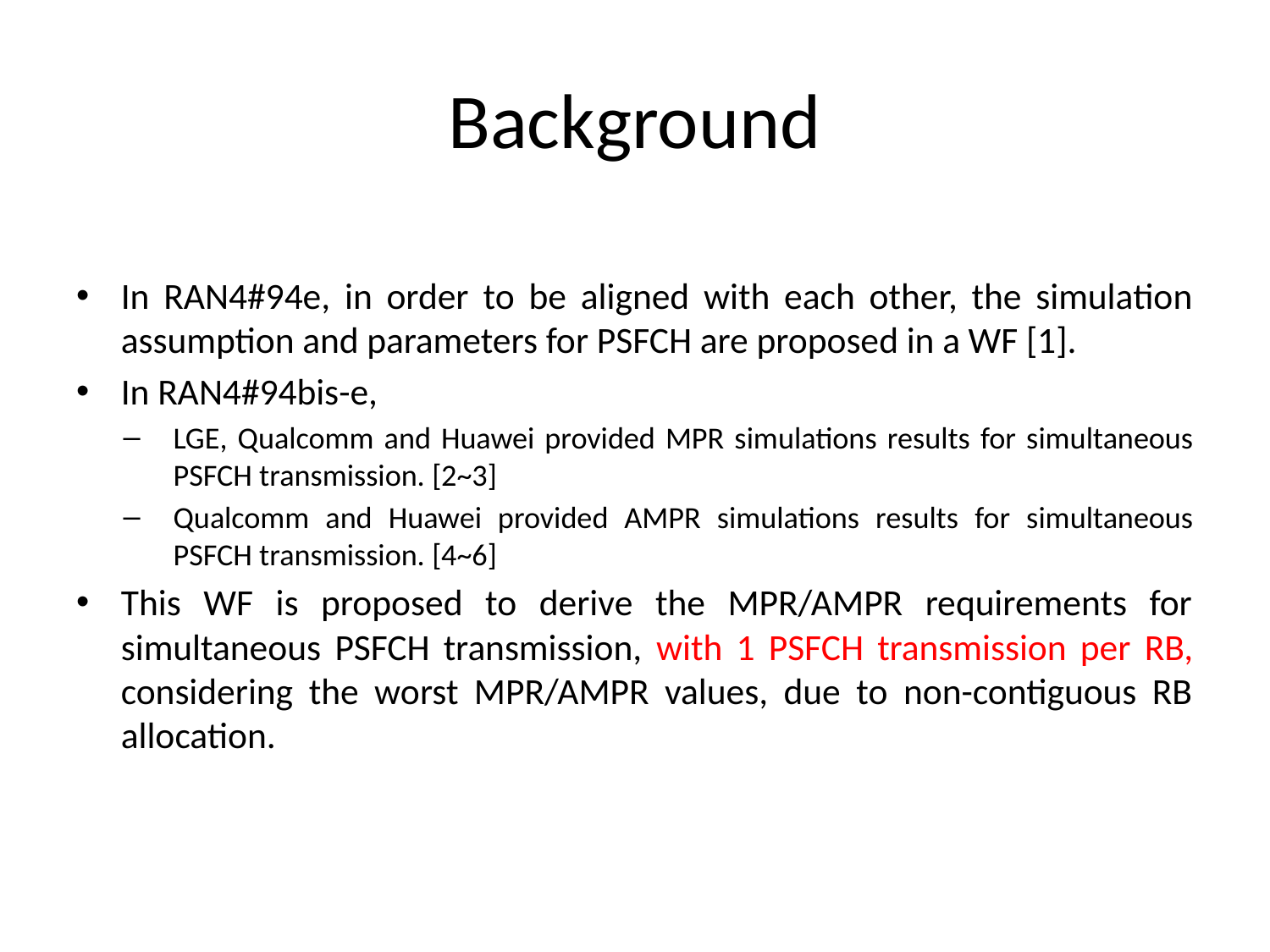

# Background
In RAN4#94e, in order to be aligned with each other, the simulation assumption and parameters for PSFCH are proposed in a WF [1].
In RAN4#94bis-e,
LGE, Qualcomm and Huawei provided MPR simulations results for simultaneous PSFCH transmission. [2~3]
Qualcomm and Huawei provided AMPR simulations results for simultaneous PSFCH transmission. [4~6]
This WF is proposed to derive the MPR/AMPR requirements for simultaneous PSFCH transmission, with 1 PSFCH transmission per RB, considering the worst MPR/AMPR values, due to non-contiguous RB allocation.